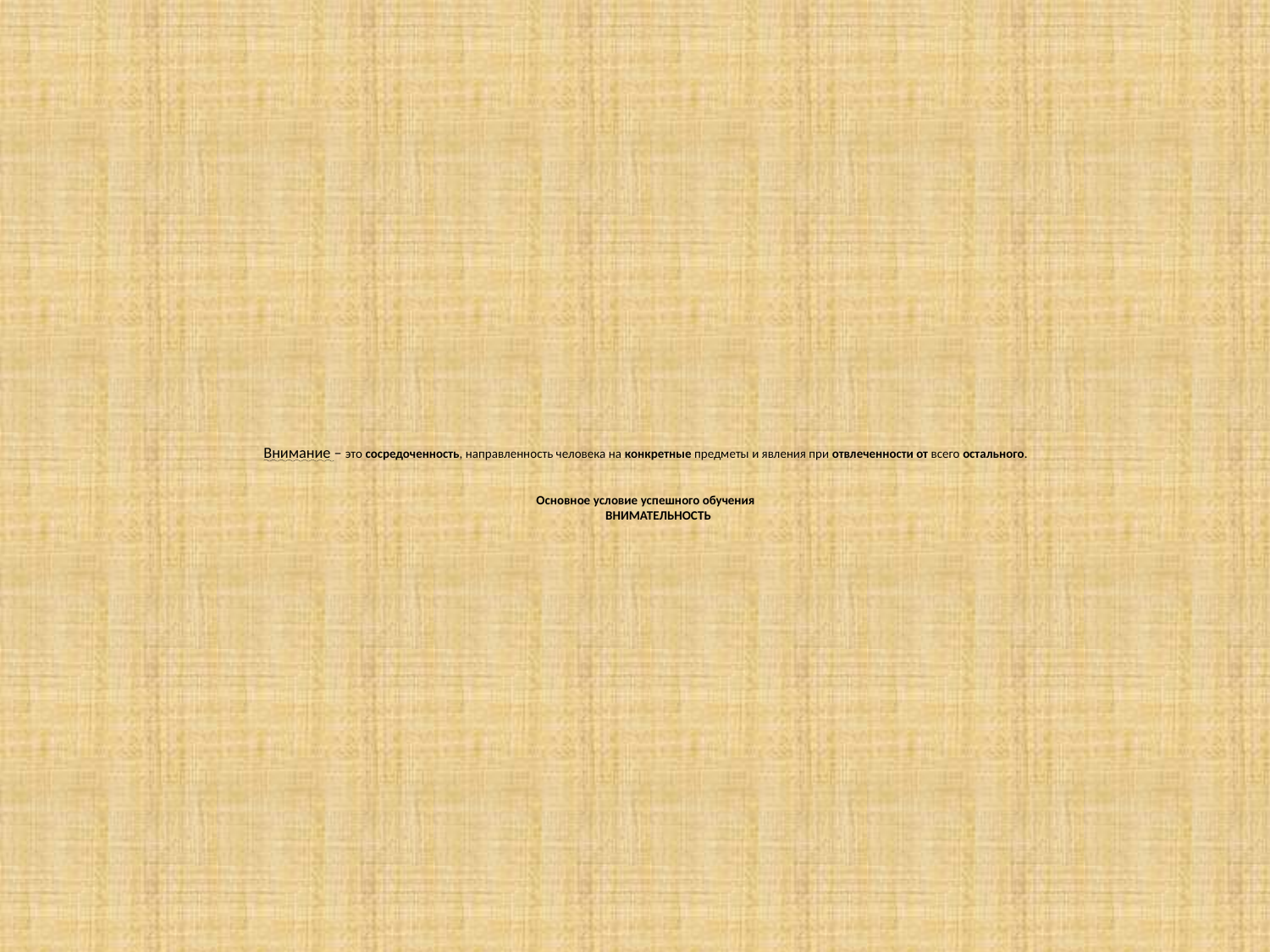

# Внимание – это сосредоченность, направленность человека на конкретные предметы и явления при отвлеченности от всего остального. Основное условие успешного обучения ВНИМАТЕЛЬНОСТЬ